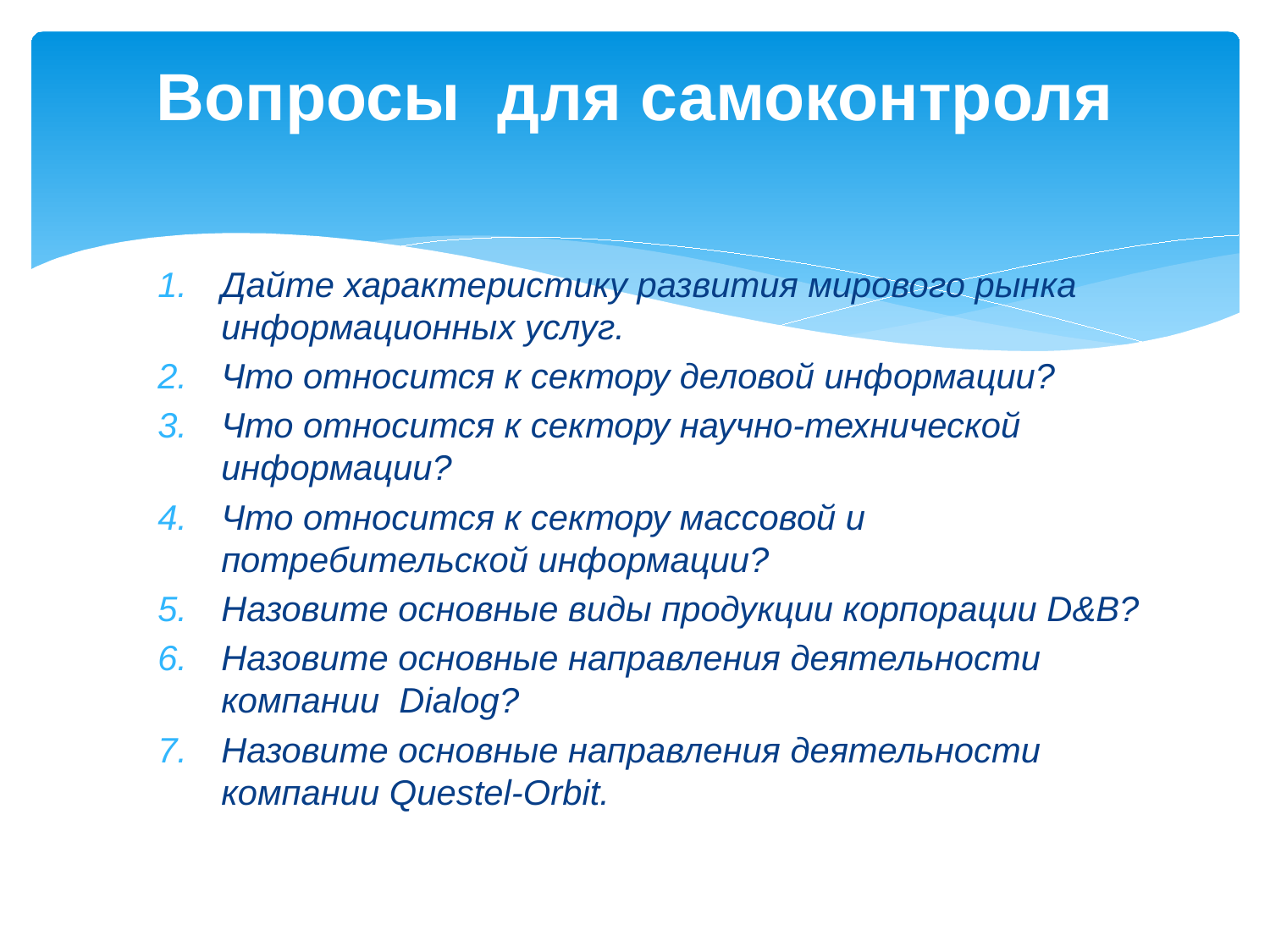

# Вопросы  для самоконтроля

Дайте характеристику развития мирового рынка информационных услуг.
Что относится к сектору деловой информации?
Что относится к сектору научно-технической информации?
Что относится к сектору массовой и потребительской информации?
Назовите основные виды продукции корпорации D&B?
Назовите основные направления деятельности компании  Dialog?
Назовите основные направления деятельности компании Questel-Orbit.